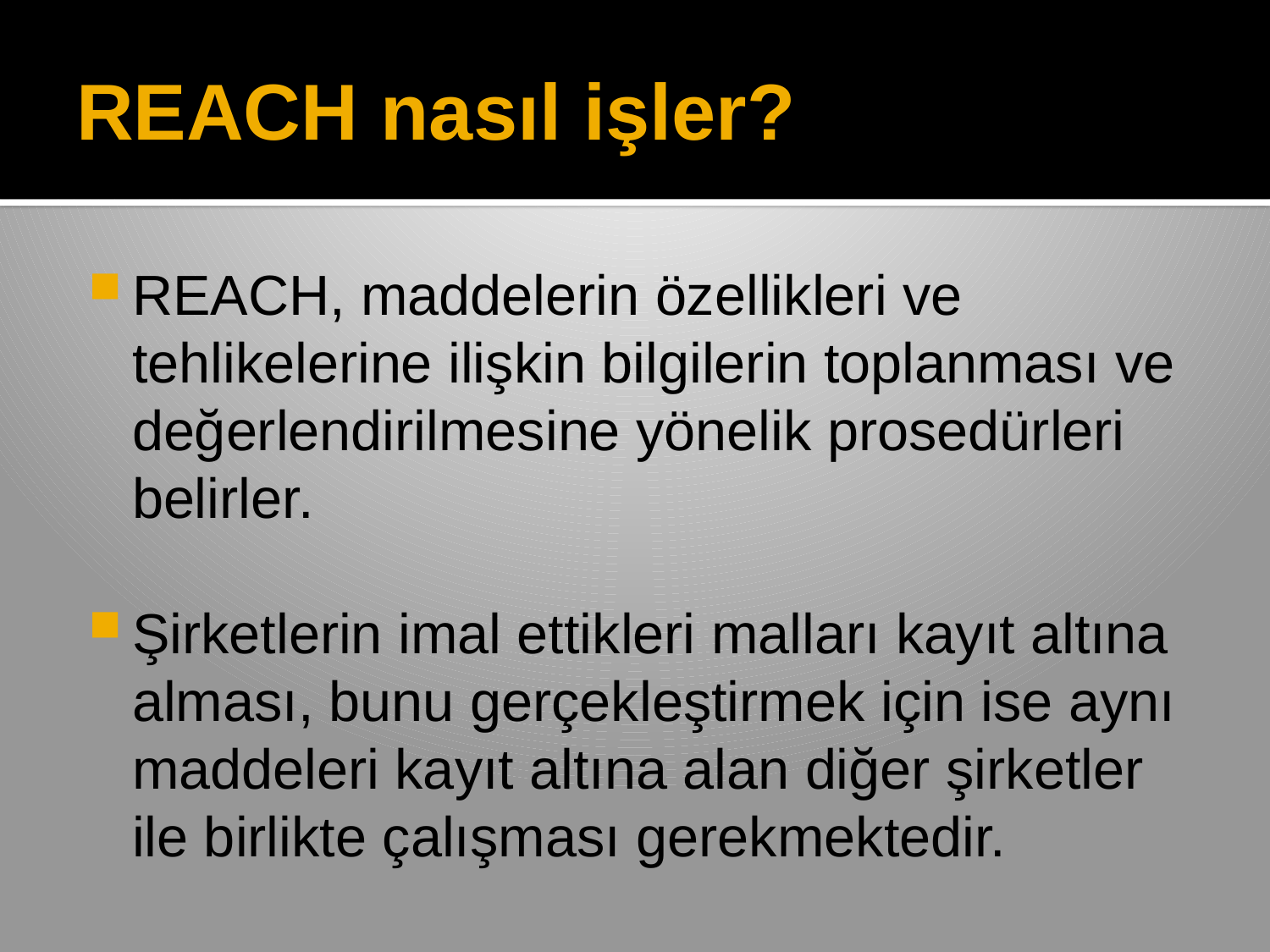

# REACH nasıl işler?
REACH, maddelerin özellikleri ve tehlikelerine ilişkin bilgilerin toplanması ve değerlendirilmesine yönelik prosedürleri belirler.

Şirketlerin imal ettikleri malları kayıt altına alması, bunu gerçekleştirmek için ise aynı maddeleri kayıt altına alan diğer şirketler ile birlikte çalışması gerekmektedir.